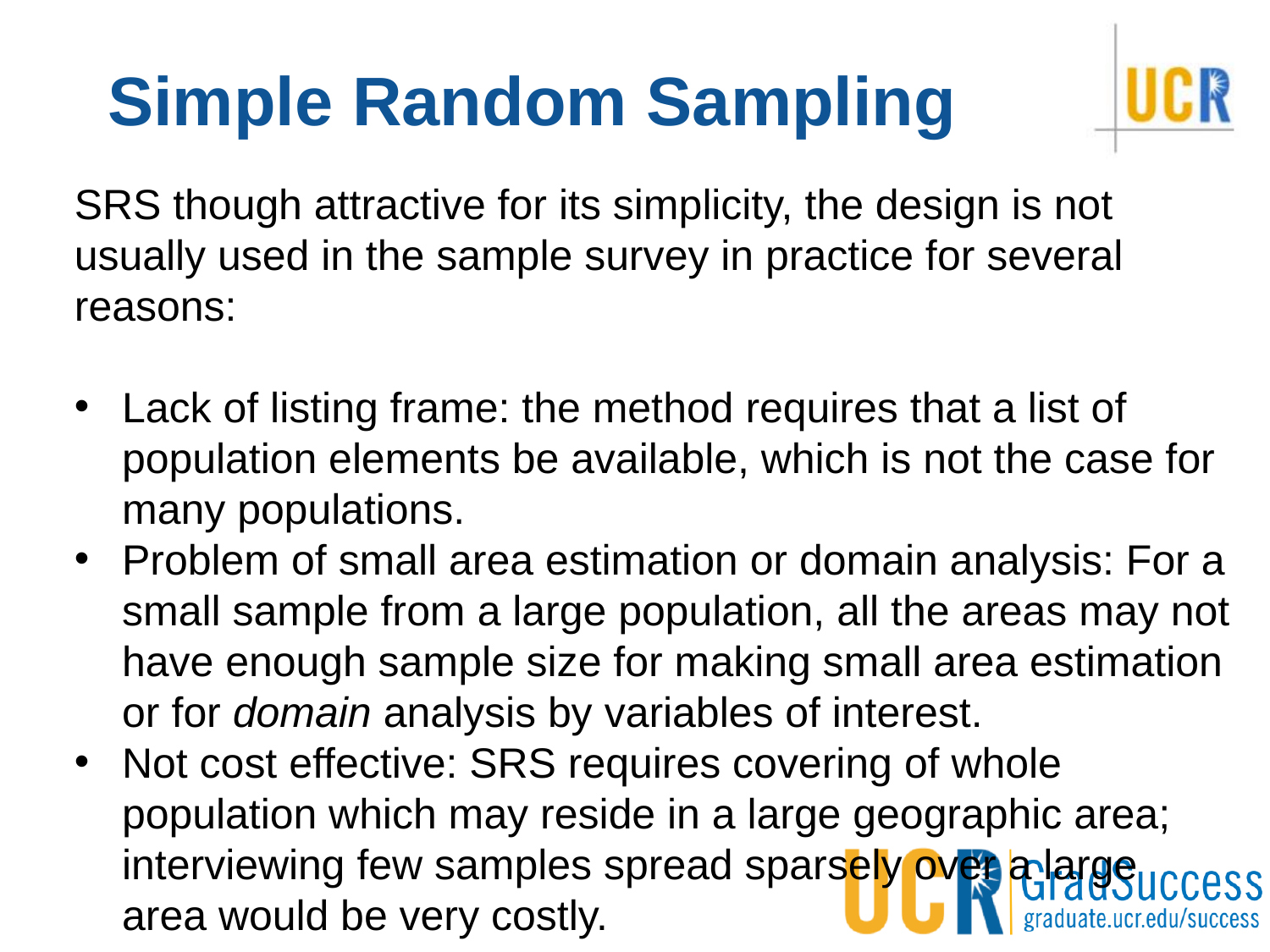

# Simple Random Sampling
SRS though attractive for its simplicity, the design is not usually used in the sample survey in practice for several reasons:

Lack of listing frame: the method requires that a list of population elements be available, which is not the case for many populations.
Problem of small area estimation or domain analysis: For a small sample from a large population, all the areas may not have enough sample size for making small area estimation or for domain analysis by variables of interest.
Not cost effective: SRS requires covering of whole population which may reside in a large geographic area; interviewing few samples spread sparsely over a large area would be very costly.